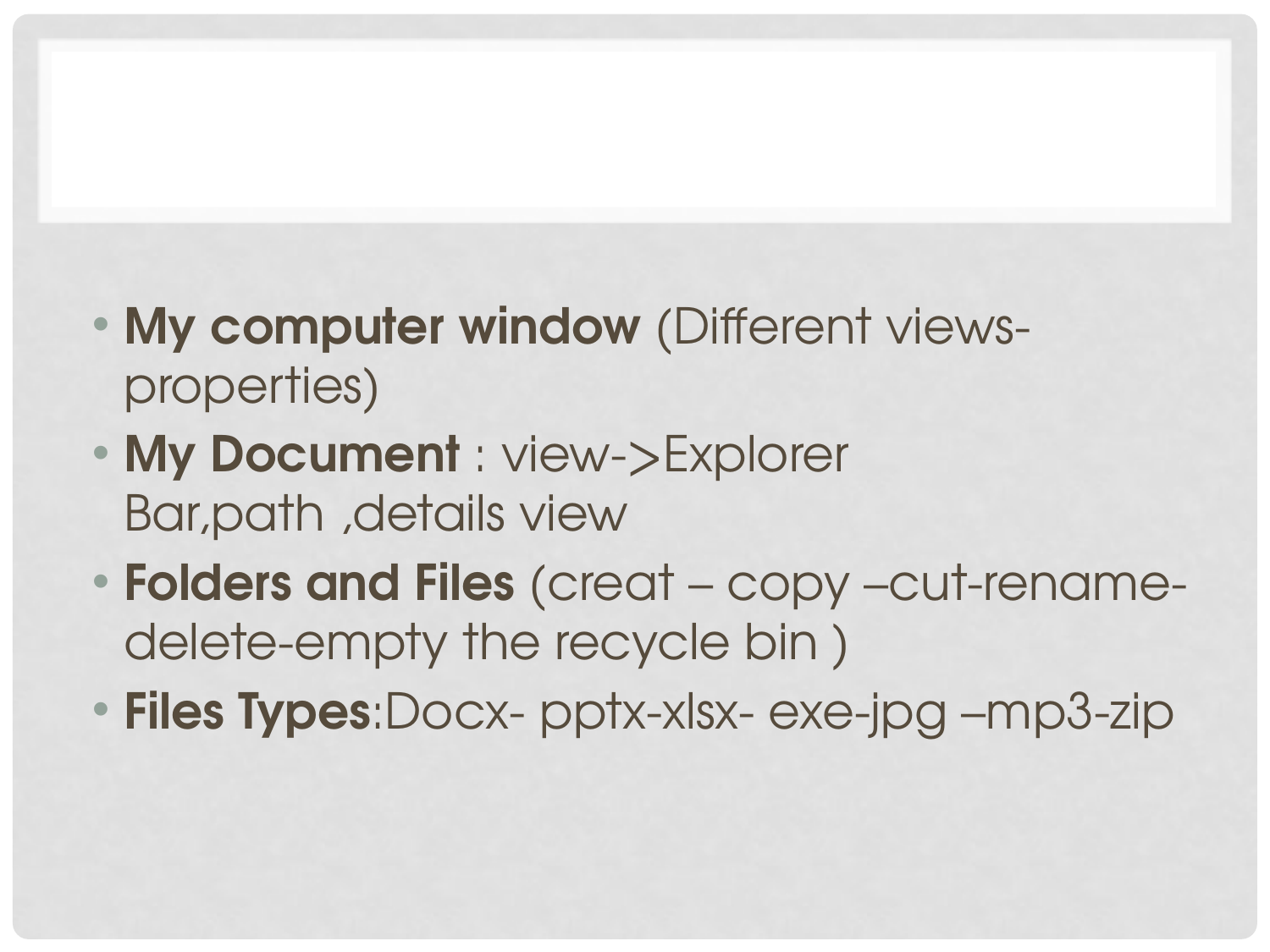

My computer window (Different views- properties)
My Document : view->Explorer Bar,path ,details view
Folders and Files (creat – copy –cut-rename-delete-empty the recycle bin )
Files Types:Docx- pptx-xlsx- exe-jpg –mp3-zip